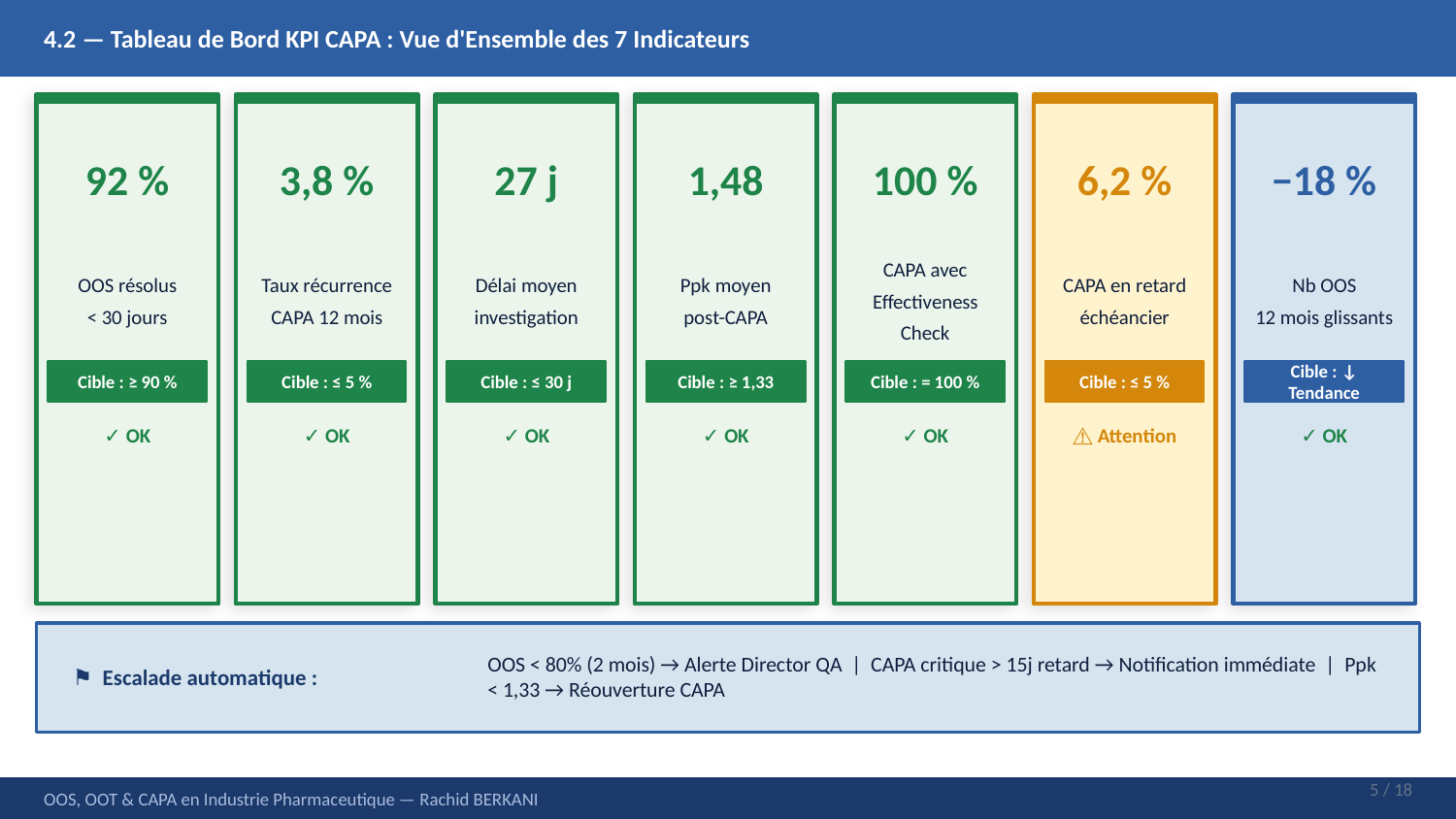

4.2 — Tableau de Bord KPI CAPA : Vue d'Ensemble des 7 Indicateurs

92 %
3,8 %
27 j
1,48
100 %
6,2 %
−18 %
OOS résolus
< 30 jours
Taux récurrence
CAPA 12 mois
Délai moyen
investigation
Ppk moyen
post-CAPA
CAPA avec
Effectiveness Check
CAPA en retard
échéancier
Nb OOS
12 mois glissants

Cible : ≥ 90 %

Cible : ≤ 5 %

Cible : ≤ 30 j

Cible : ≥ 1,33

Cible : = 100 %

Cible : ≤ 5 %

Cible : ↓ Tendance
✓ OK
✓ OK
✓ OK
✓ OK
✓ OK
⚠ Attention
✓ OK

⚑  Escalade automatique :
OOS < 80% (2 mois) → Alerte Director QA  |  CAPA critique > 15j retard → Notification immédiate  |  Ppk < 1,33 → Réouverture CAPA
5 / 18

OOS, OOT & CAPA en Industrie Pharmaceutique — Rachid BERKANI